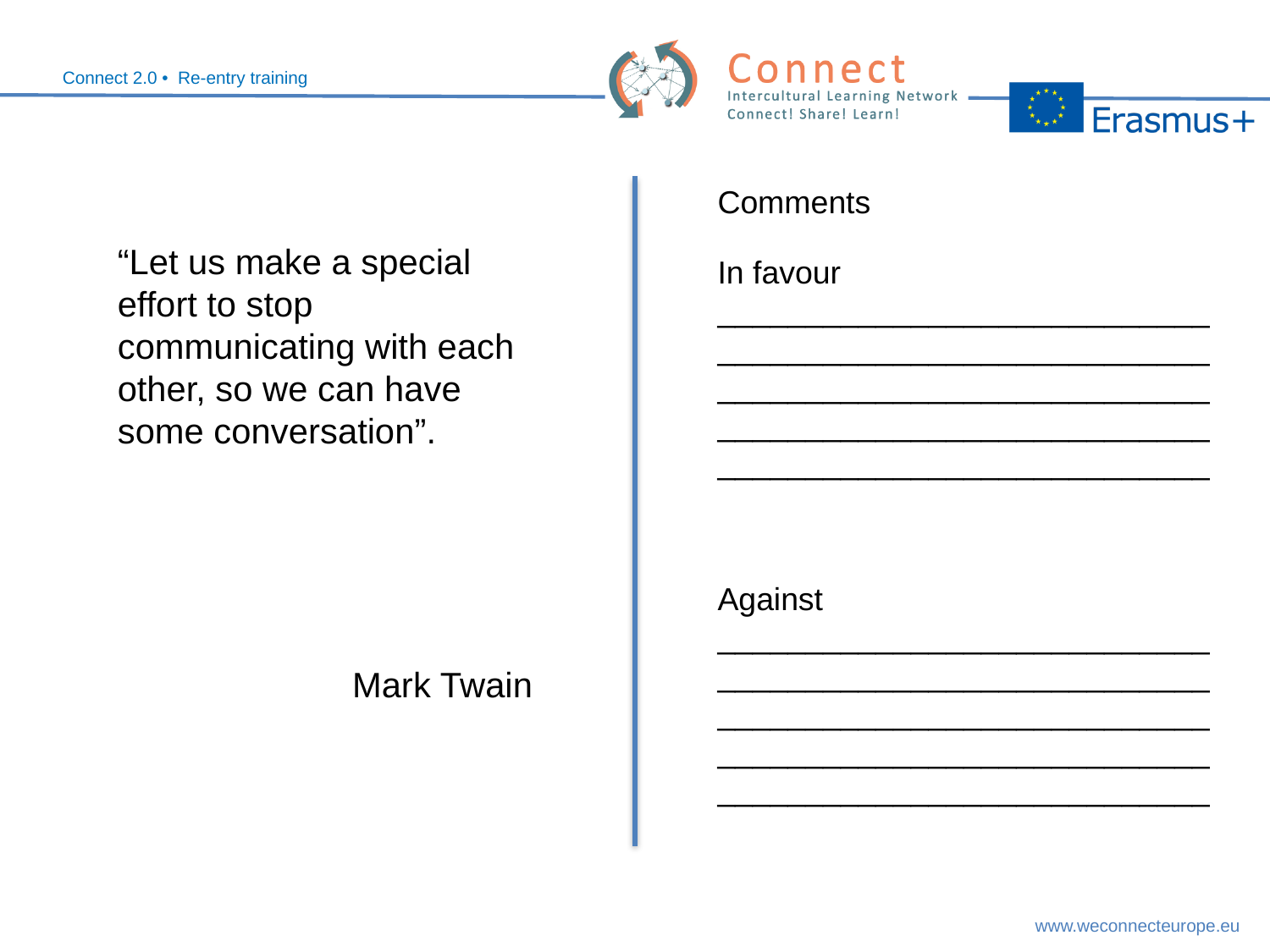

Comments
“Let us make a special effort to stop communicating with each other, so we can have some conversation”.

Mark Twain
In favour
____________________________________________________________________________________________________________________________________________
Against
____________________________________________________________________________________________________________________________________________